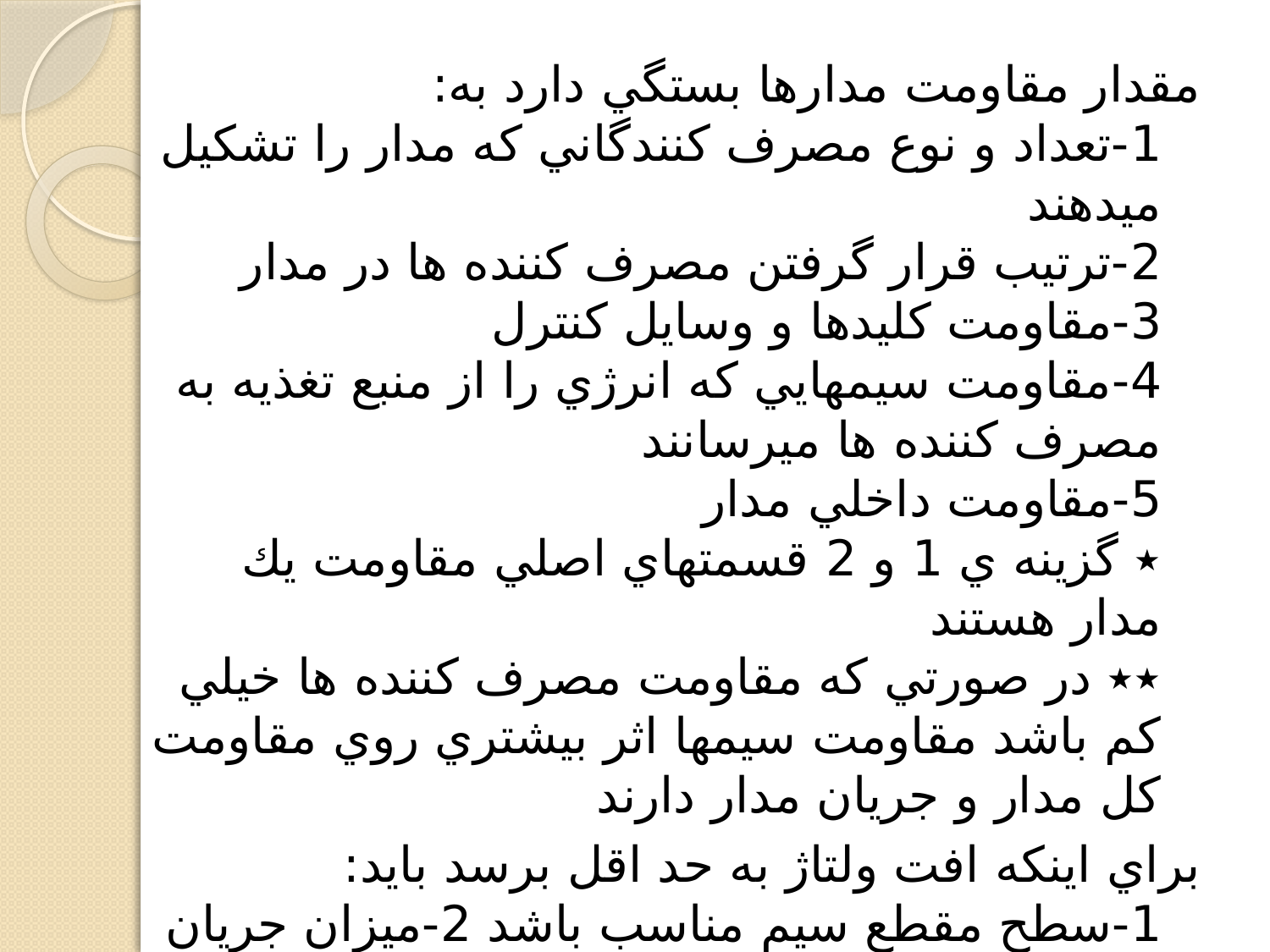

مقدار مقاومت مدارها بستگي دارد به:
1-تعداد و نوع مصرف كنندگاني كه مدار را تشكيل ميدهند
2-ترتيب قرار گرفتن مصرف كننده ها در مدار
3-مقاومت كليدها و وسايل كنترل
4-مقاومت سيمهايي كه انرژي را از منبع تغذيه به مصرف كننده ها ميرسانند
5-مقاومت داخلي مدار
٭ گزينه ي 1 و 2 قسمتهاي اصلي مقاومت يك مدار هستند
٭٭ در صورتي كه مقاومت مصرف كننده ها خيلي كم باشد مقاومت سيمها اثر بيشتري روي مقاومت كل مدار و جريان مدار دارند
براي اينكه افت ولتاژ به حد اقل برسد بايد:
1-سطح مقطع سيم مناسب باشد 2-ميزان جريان عبوري از سيم مناسب باشد